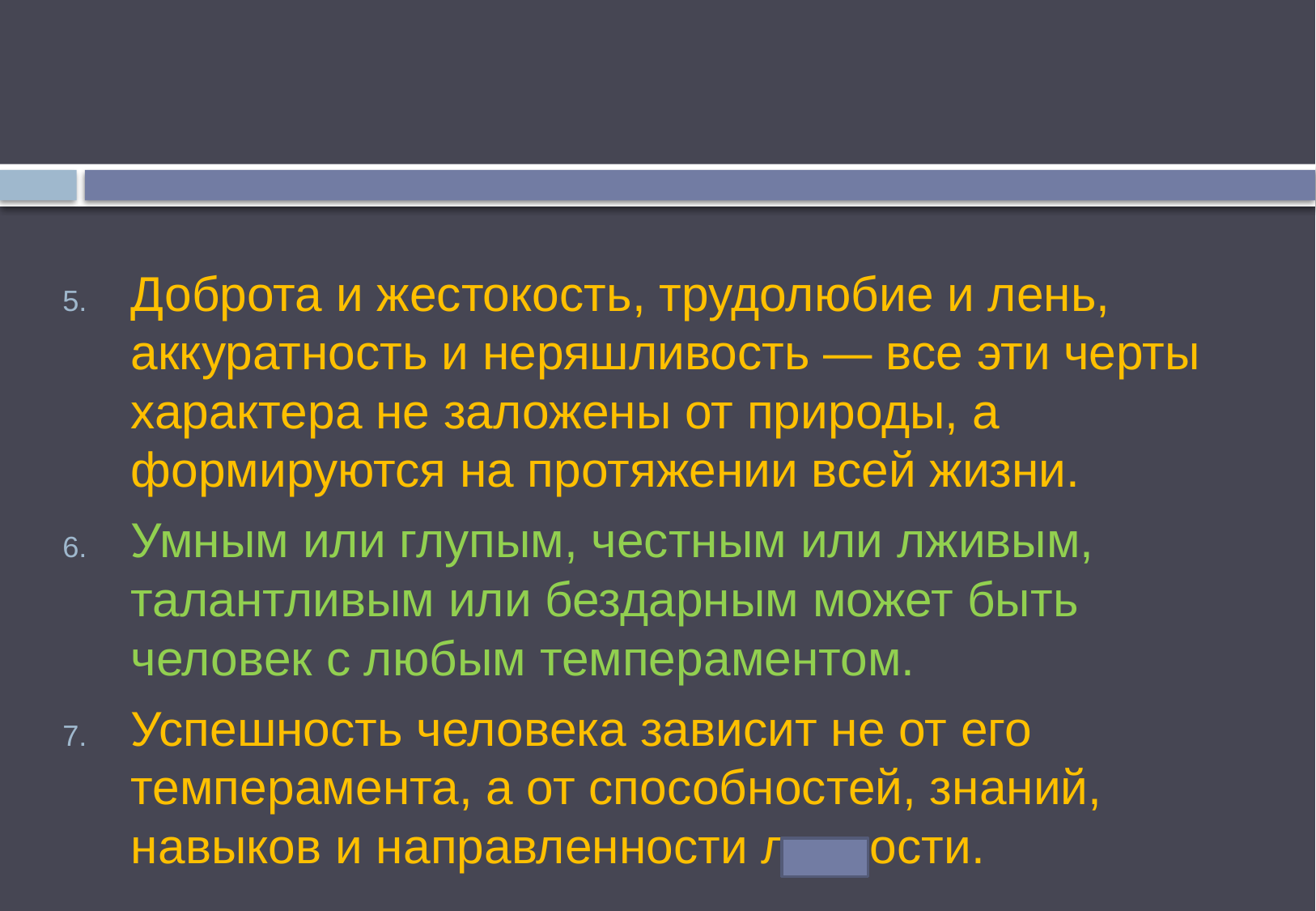

Доброта и жестокость, трудолюбие и лень, аккуратность и неряшливость — все эти черты характера не заложены от природы, а формируются на протяжении всей жизни.
Умным или глупым, честным или лживым, талантливым или бездарным может быть человек с любым темпераментом.
Успешность человека зависит не от его темперамента, а от способностей, знаний, навыков и направленности личности.

Урок 2